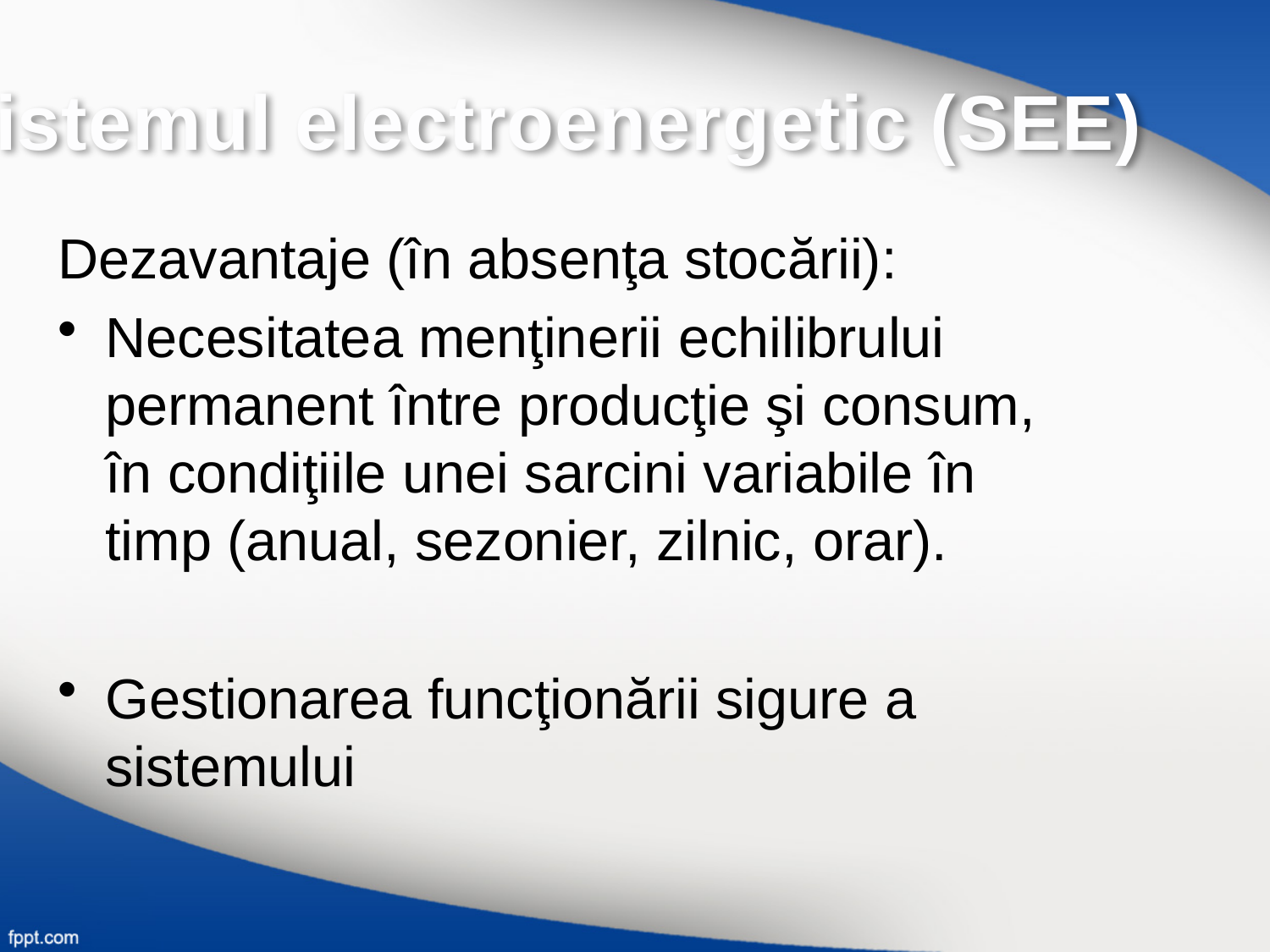

Sistemul electroenergetic (SEE)
Dezavantaje (în absenţa stocării):
Necesitatea menţinerii echilibrului permanent între producţie şi consum, în condiţiile unei sarcini variabile în timp (anual, sezonier, zilnic, orar).

Gestionarea funcţionării sigure a sistemului